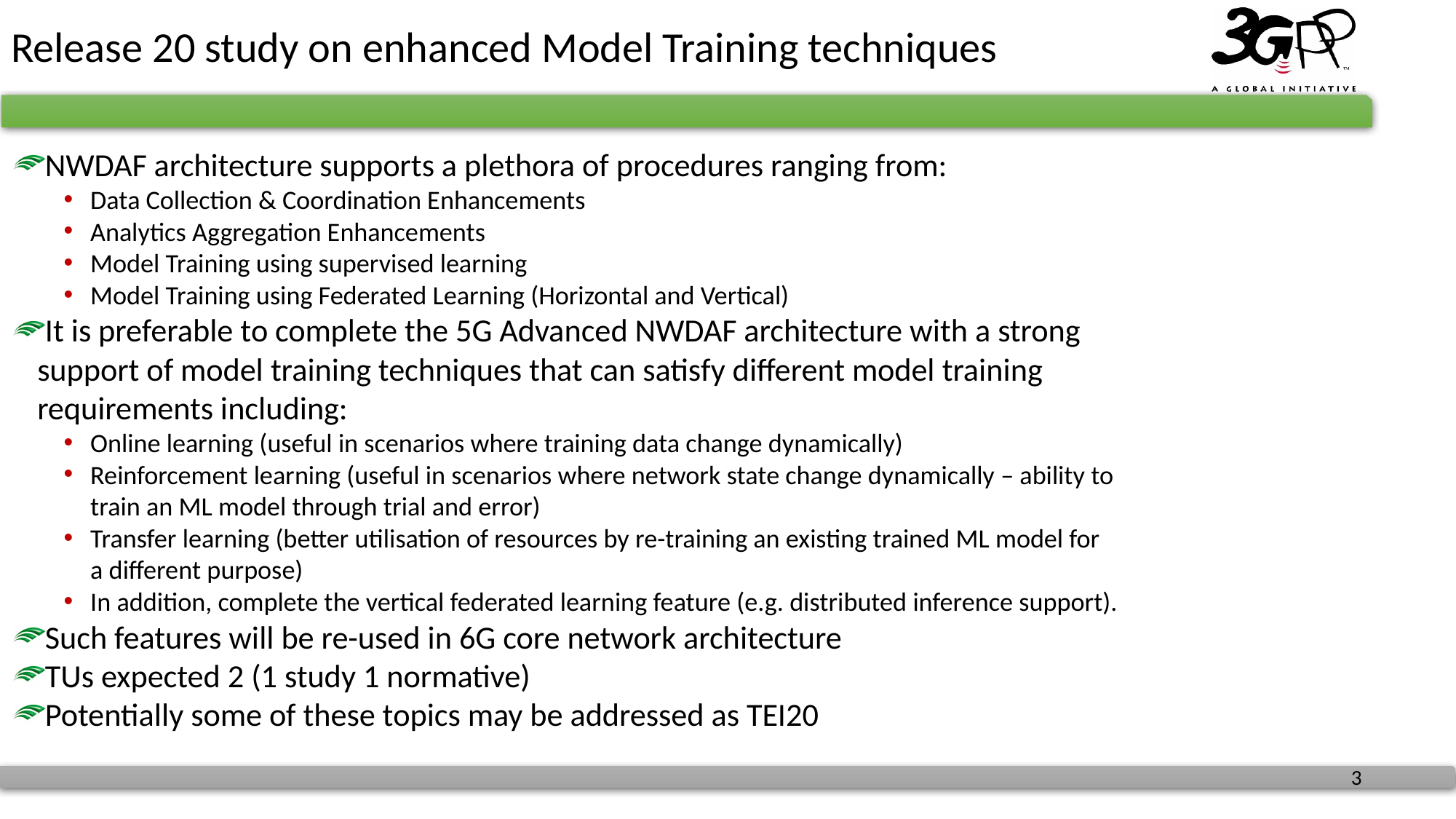

# Release 20 study on enhanced Model Training techniques
NWDAF architecture supports a plethora of procedures ranging from:
Data Collection & Coordination Enhancements
Analytics Aggregation Enhancements
Model Training using supervised learning
Model Training using Federated Learning (Horizontal and Vertical)
It is preferable to complete the 5G Advanced NWDAF architecture with a strong support of model training techniques that can satisfy different model training requirements including:
Online learning (useful in scenarios where training data change dynamically)
Reinforcement learning (useful in scenarios where network state change dynamically – ability to train an ML model through trial and error)
Transfer learning (better utilisation of resources by re-training an existing trained ML model for a different purpose)
In addition, complete the vertical federated learning feature (e.g. distributed inference support).
Such features will be re-used in 6G core network architecture
TUs expected 2 (1 study 1 normative)
Potentially some of these topics may be addressed as TEI20